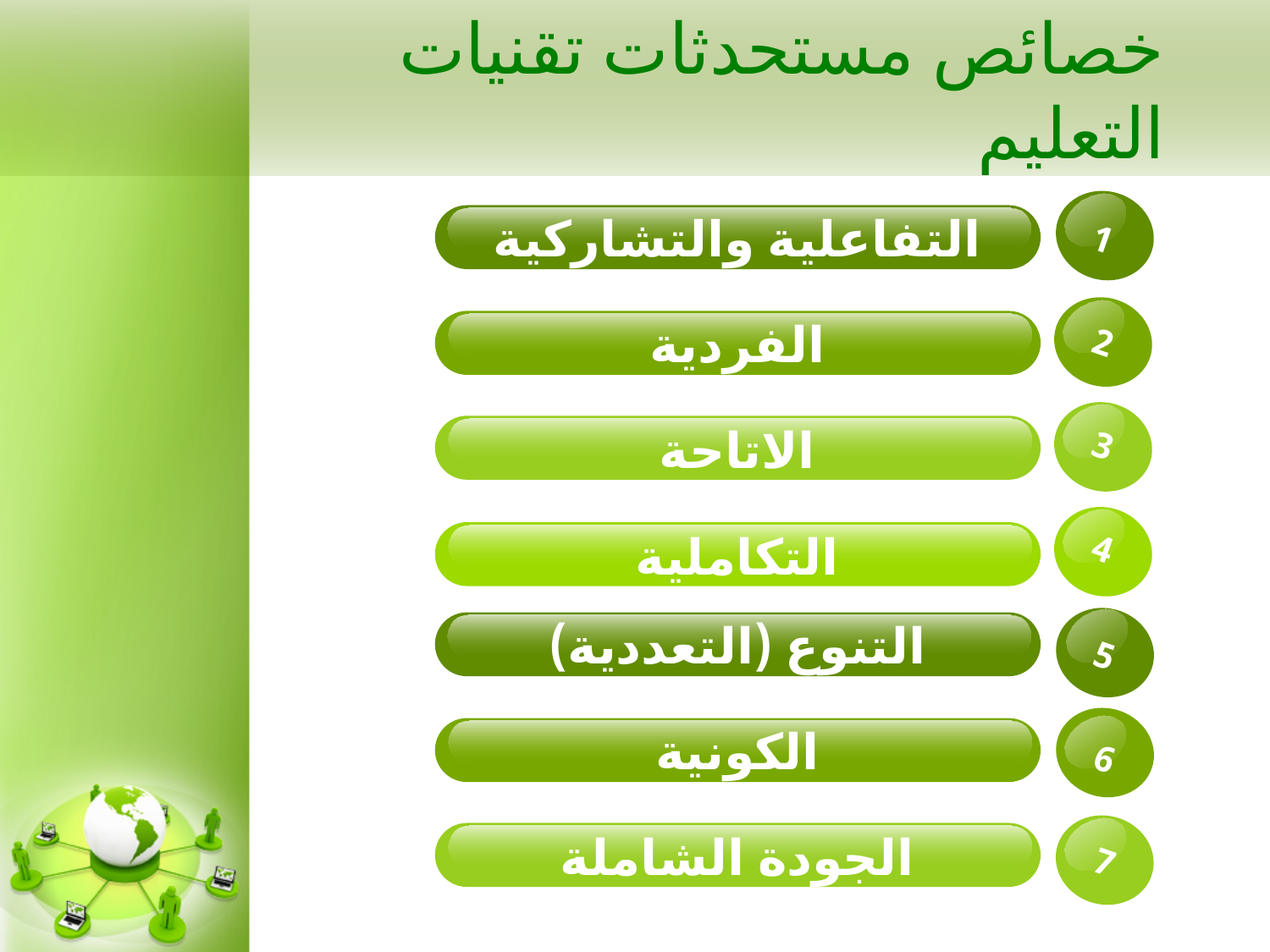

# خصائص مستحدثات تقنيات التعليم

التفاعلية والتشاركية

1

الفردية

2

الاتاحة

3

التكاملية
4

التنوع (التعددية)

5

الكونية

6

الجودة الشاملة

7